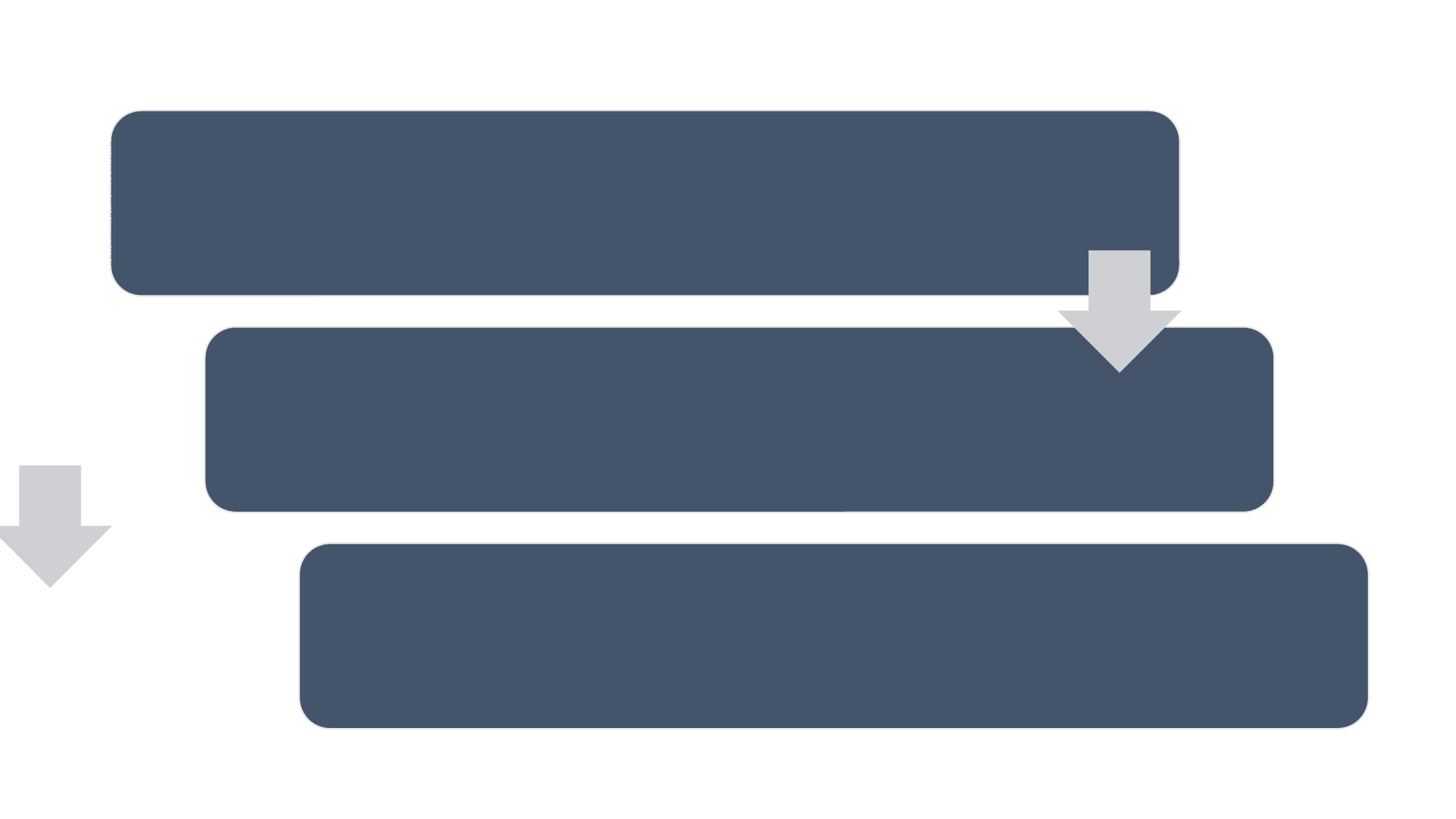

Эксперименттің идеясы, оны жүзеге асыру жоспары және нәтижелерді интерпретациялау бақылау деректерін іздеуге және түсіндіруге қарағанда әлдеқайда көп дәрежеде теорияға байланысты.